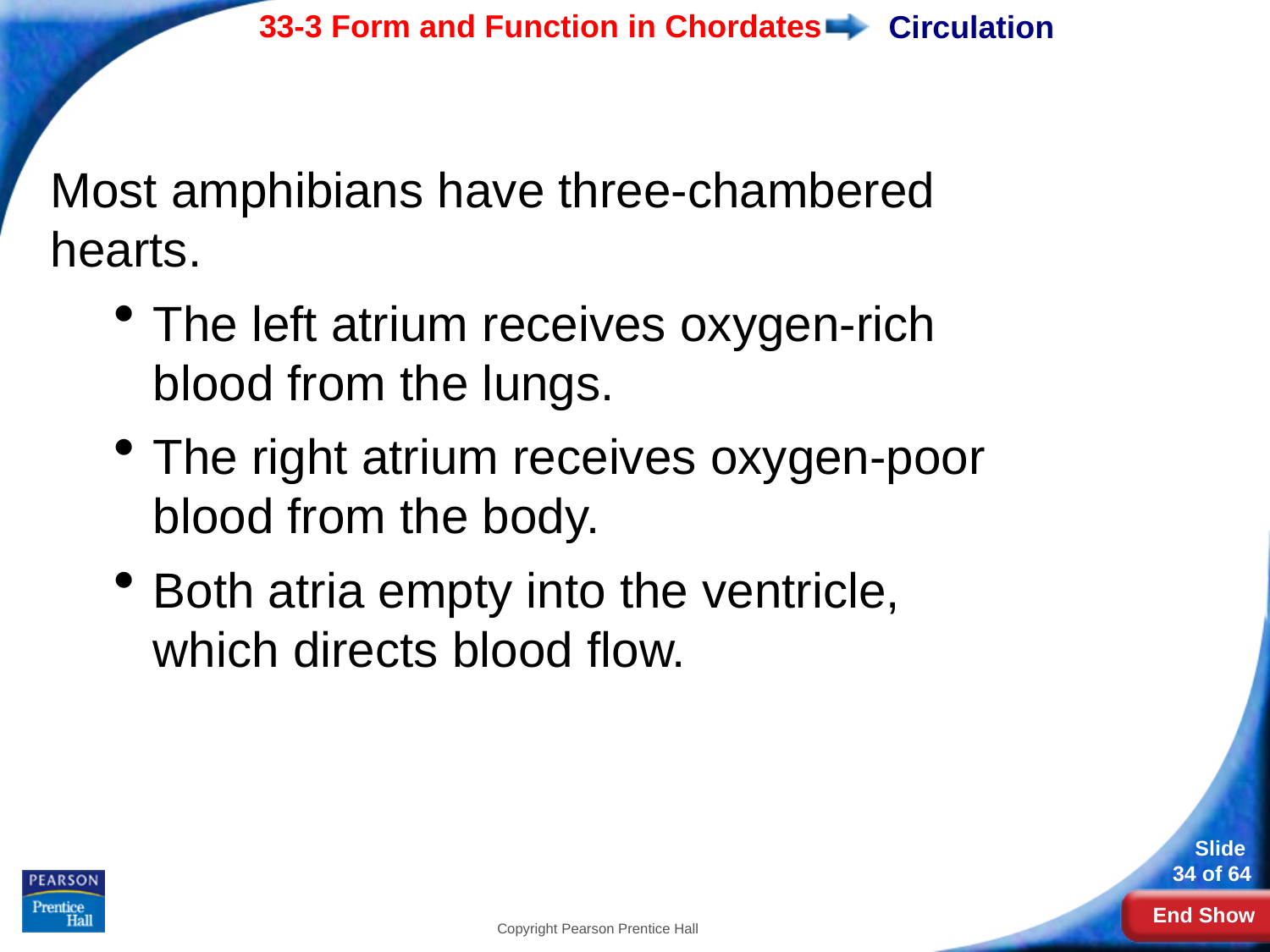

# Circulation
Most amphibians have three-chambered hearts.
The left atrium receives oxygen-rich blood from the lungs.
The right atrium receives oxygen-poor blood from the body.
Both atria empty into the ventricle, which directs blood flow.

Copyright Pearson Prentice Hall